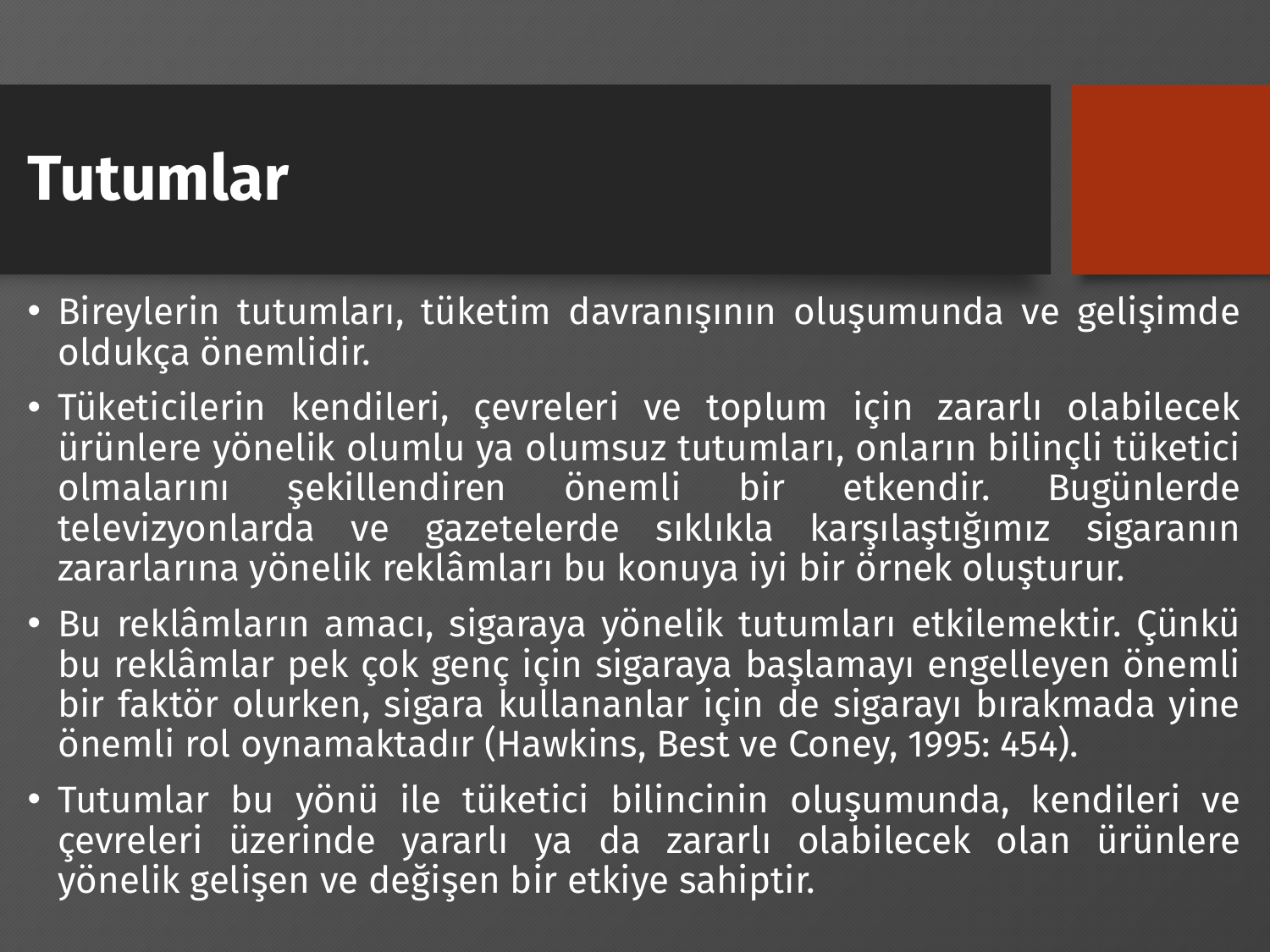

# Tutumlar
Bireylerin tutumları, tüketim davranışının oluşumunda ve gelişimde oldukça önemlidir.
Tüketicilerin kendileri, çevreleri ve toplum için zararlı olabilecek ürünlere yönelik olumlu ya olumsuz tutumları, onların bilinçli tüketici olmalarını şekillendiren önemli bir etkendir. Bugünlerde televizyonlarda ve gazetelerde sıklıkla karşılaştığımız sigaranın zararlarına yönelik reklâmları bu konuya iyi bir örnek oluşturur.
Bu reklâmların amacı, sigaraya yönelik tutumları etkilemektir. Çünkü bu reklâmlar pek çok genç için sigaraya başlamayı engelleyen önemli bir faktör olurken, sigara kullananlar için de sigarayı bırakmada yine önemli rol oynamaktadır (Hawkins, Best ve Coney, 1995: 454).
Tutumlar bu yönü ile tüketici bilincinin oluşumunda, kendileri ve çevreleri üzerinde yararlı ya da zararlı olabilecek olan ürünlere yönelik gelişen ve değişen bir etkiye sahiptir.